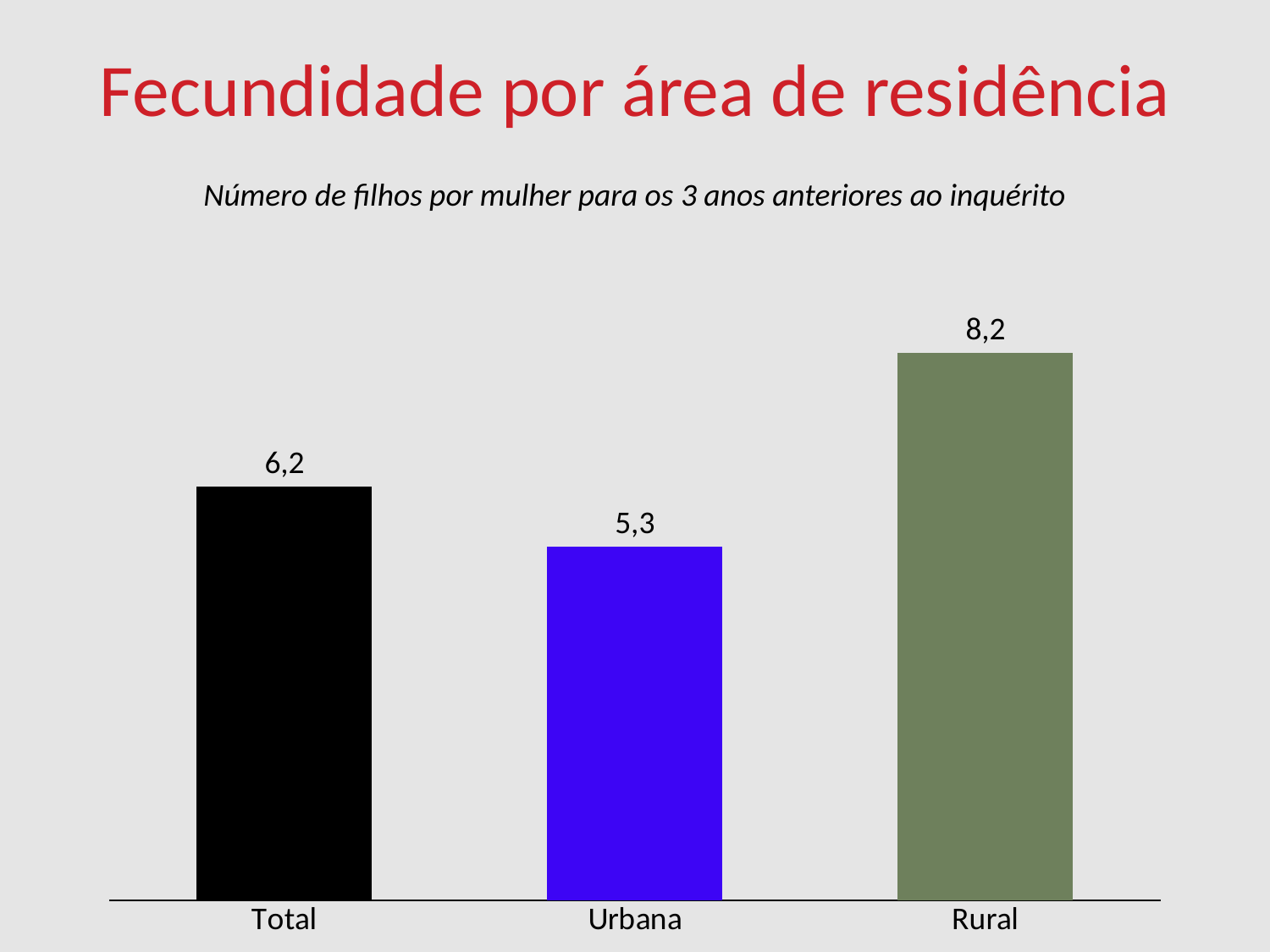

# Fecundidade por área de residência
Número de filhos por mulher para os 3 anos anteriores ao inquérito

### Chart

| Category | Column1 |
|---|---|
| Total | 6.2 |
| Urbana | 5.3 |
| Rural | 8.2 |